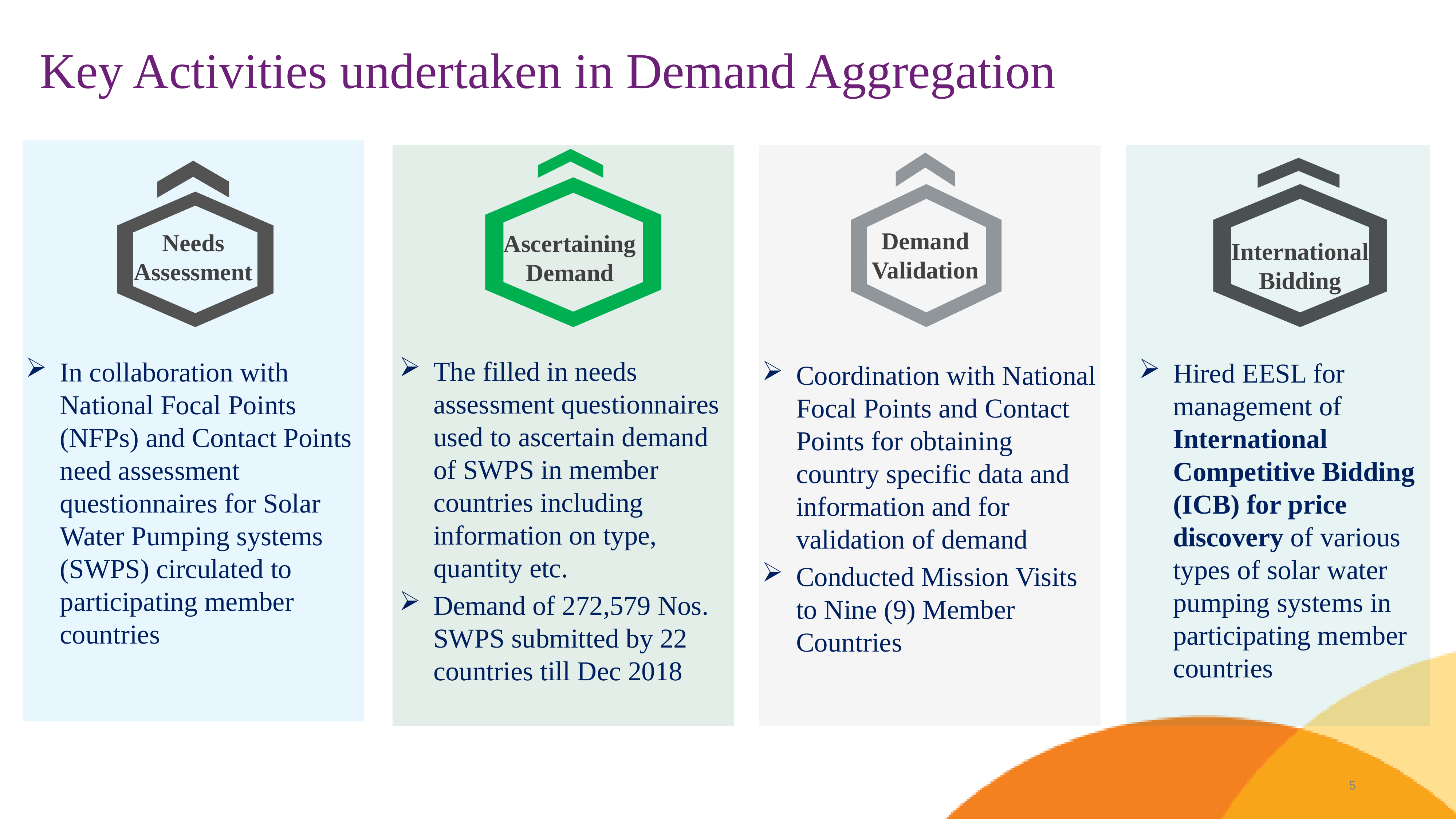

# Key Activities undertaken in Demand Aggregation

Needs Assessment
In collaboration with National Focal Points (NFPs) and Contact Points need assessment questionnaires for Solar Water Pumping systems (SWPS) circulated to participating member countries

Ascertaining Demand
The filled in needs assessment questionnaires used to ascertain demand of SWPS in member countries including information on type, quantity etc.
Demand of 272,579 Nos. SWPS submitted by 22 countries till Dec 2018

Demand Validation
Coordination with National Focal Points and Contact Points for obtaining country specific data and information and for validation of demand
Conducted Mission Visits to Nine (9) Member Countries

International Bidding
Hired EESL for management of International Competitive Bidding (ICB) for price discovery of various types of solar water pumping systems in participating member countries